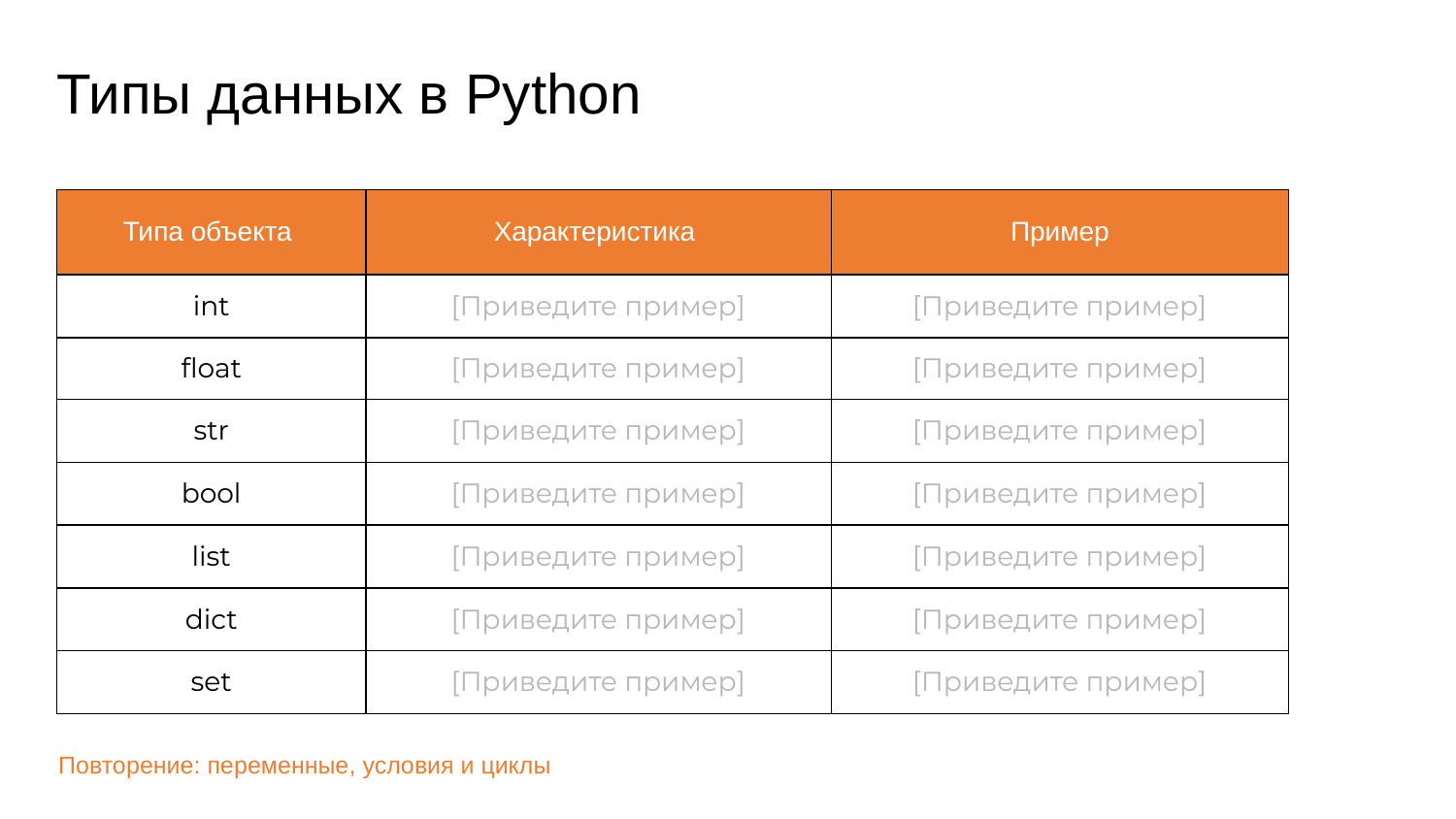

Типы данных в Python
| Типа объекта | Характеристика | Пример |
| --- | --- | --- |
| int | [Приведите пример] | [Приведите пример] |
| float | [Приведите пример] | [Приведите пример] |
| str | [Приведите пример] | [Приведите пример] |
| bool | [Приведите пример] | [Приведите пример] |
| list | [Приведите пример] | [Приведите пример] |
| dict | [Приведите пример] | [Приведите пример] |
| set | [Приведите пример] | [Приведите пример] |
Повторение: переменные, условия и циклы